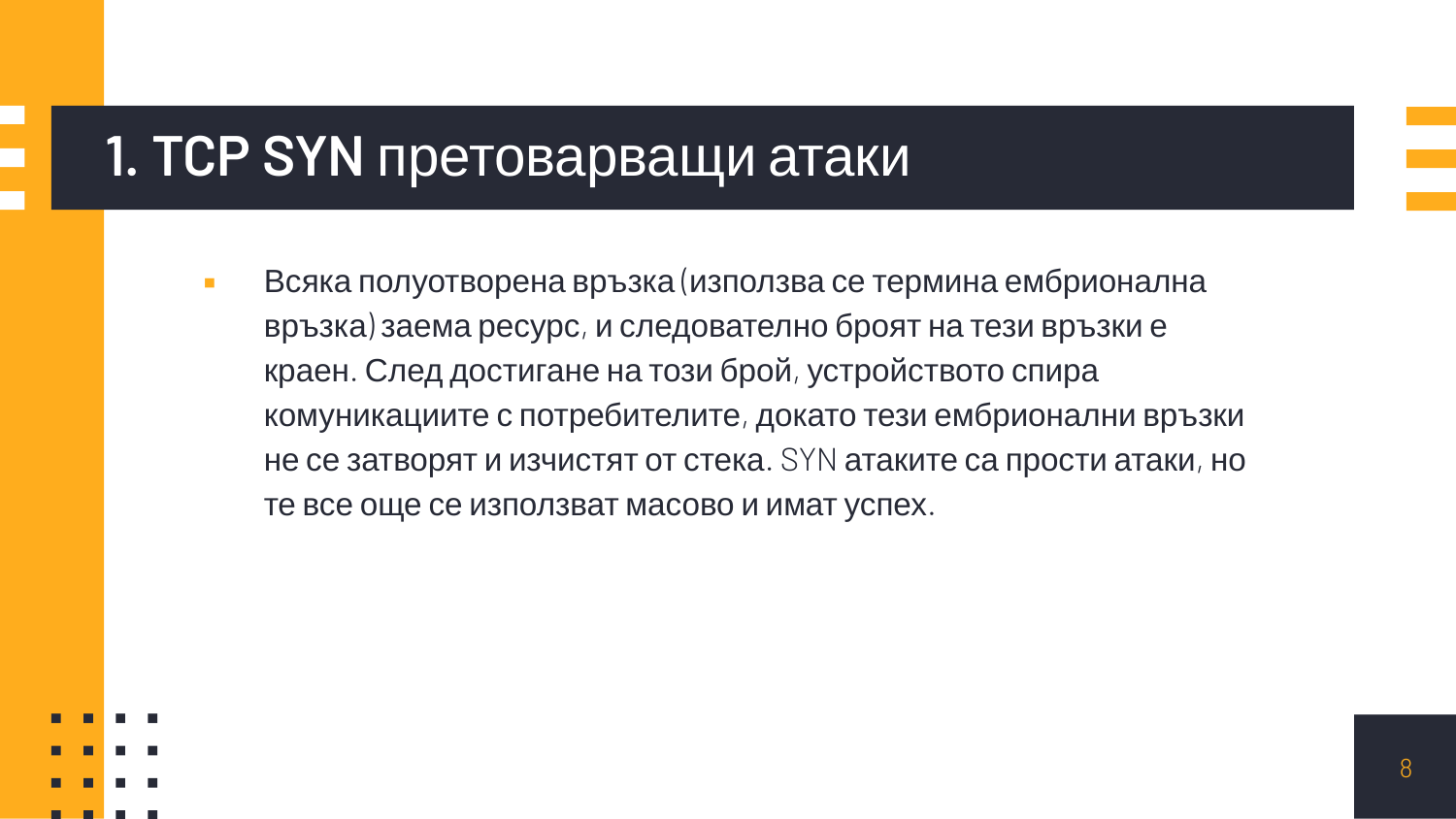

# 1. TCP SYN претоварващи атаки
Всяка полуотворена връзка (използва се термина ембрионална връзка) заема ресурс, и следователно броят на тези връзки е краен. След достигане на този брой, устройството спира комуникациите с потребителите, докато тези ембрионални връзки не се затворят и изчистят от стека. SYN атаките са прости атаки, но те все още се използват масово и имат успех.
8